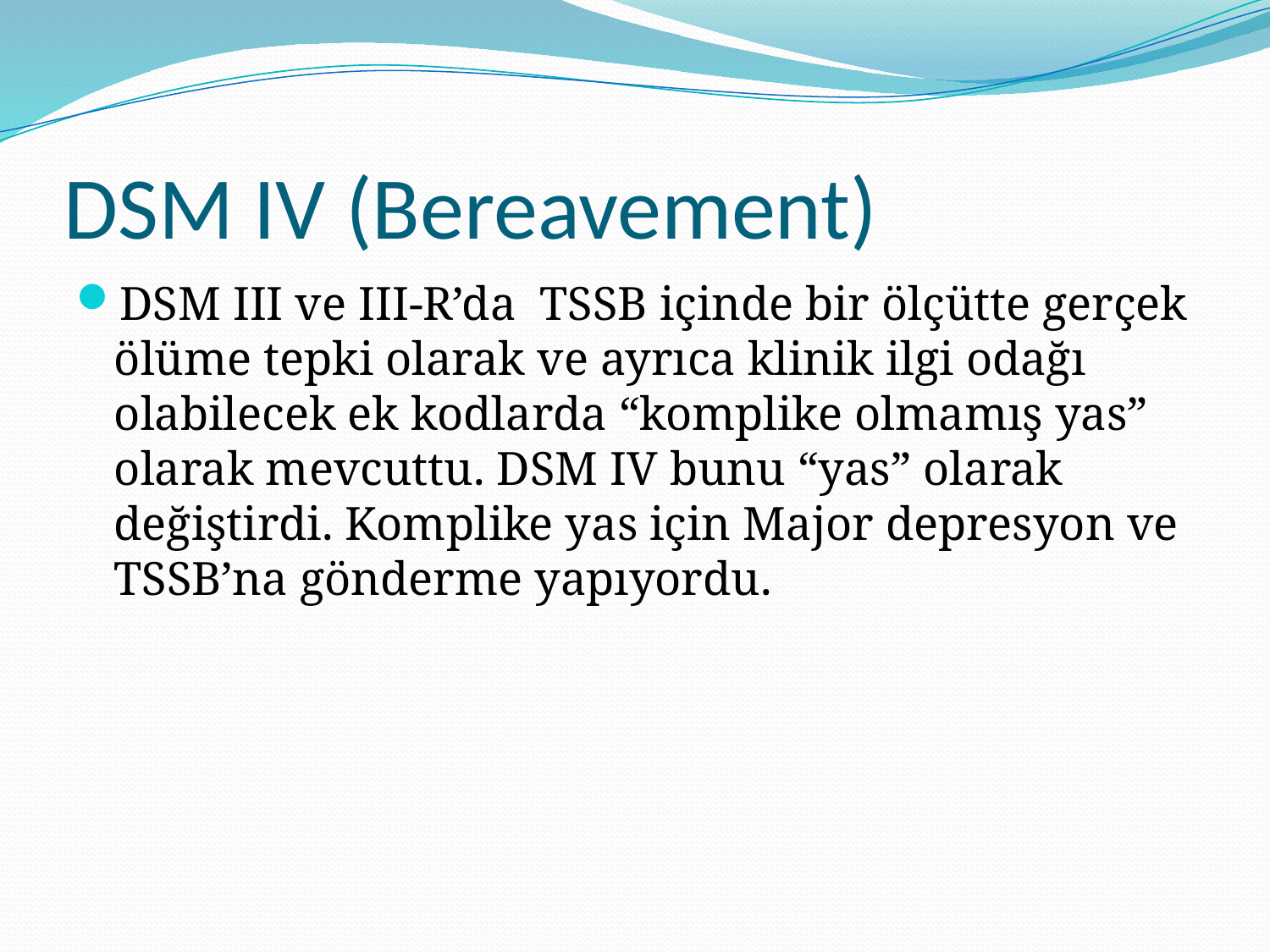

# DSM IV (Bereavement)
DSM III ve III-R’da  TSSB içinde bir ölçütte gerçek ölüme tepki olarak ve ayrıca klinik ilgi odağı olabilecek ek kodlarda “komplike olmamış yas” olarak mevcuttu. DSM IV bunu “yas” olarak değiştirdi. Komplike yas için Major depresyon ve TSSB’na gönderme yapıyordu.